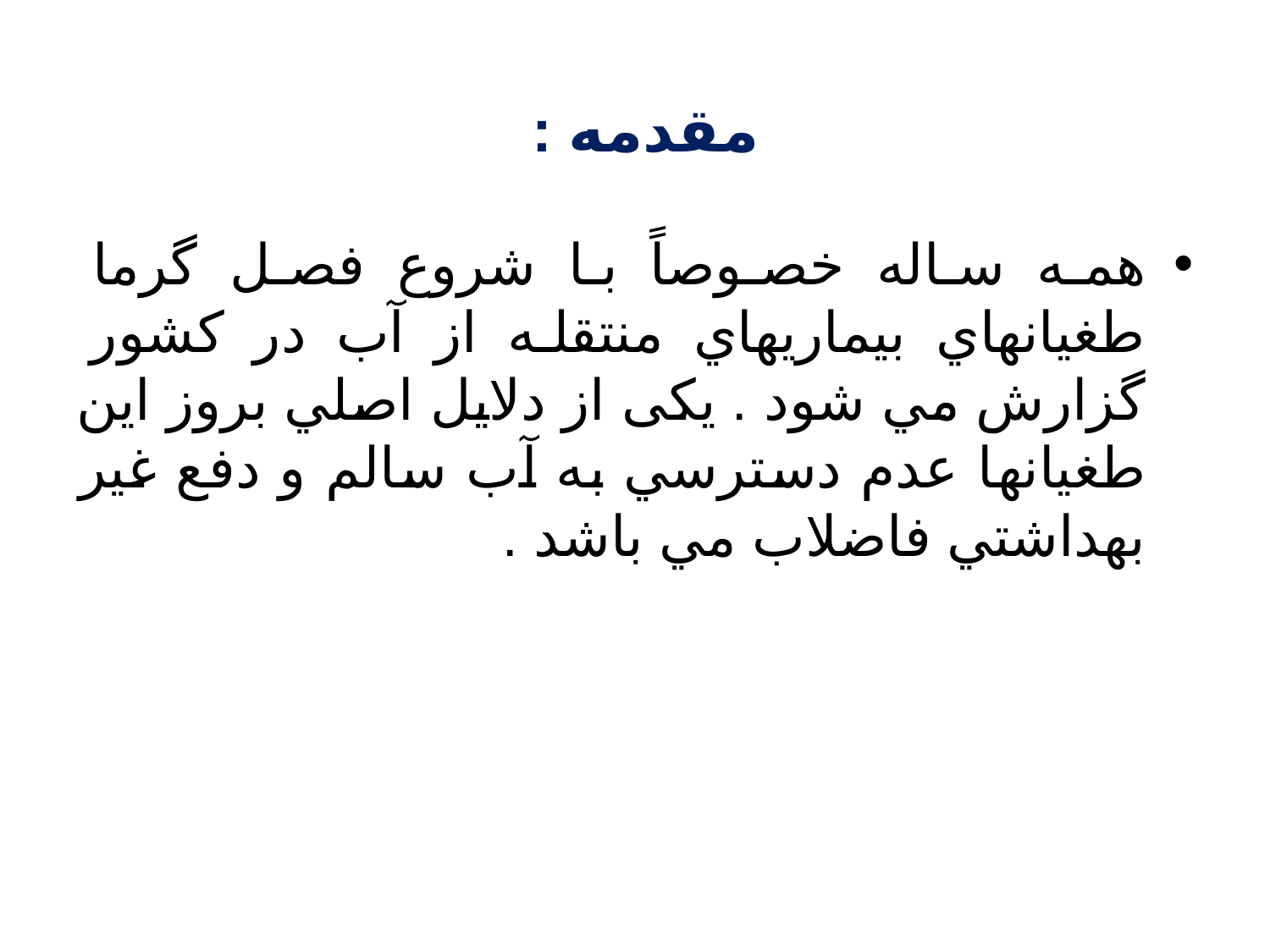

# مقدمه :
همه ساله خصوصاً با شروع فصل گرما طغيانهاي بيماريهاي منتقله از آب در كشور گزارش مي شود . یکی از دلايل اصلي بروز اين طغيانها عدم دسترسي به آب سالم و دفع غير بهداشتي فاضلاب مي باشد .